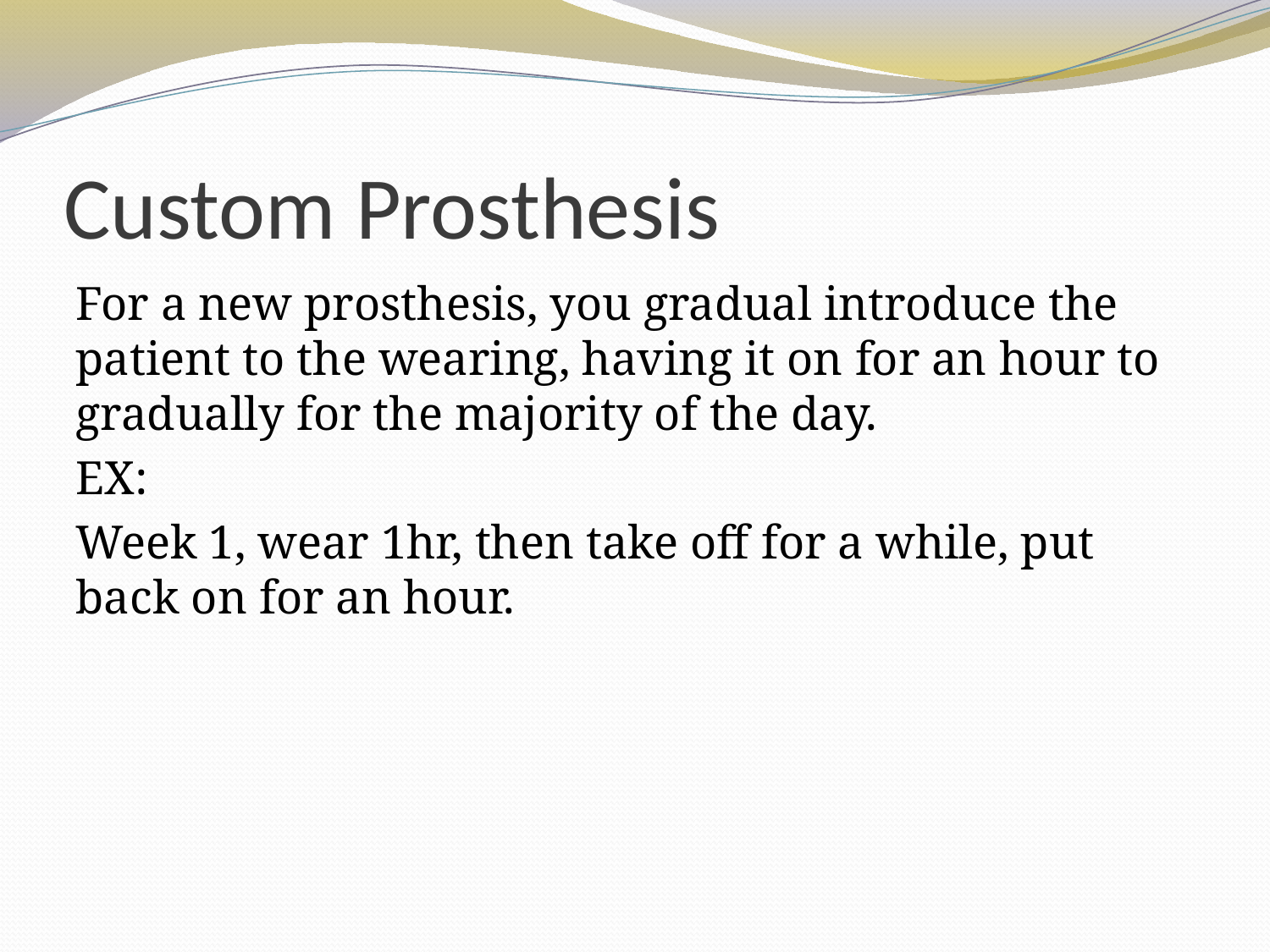

# Custom Prosthesis
For a new prosthesis, you gradual introduce the patient to the wearing, having it on for an hour to gradually for the majority of the day.
EX:
Week 1, wear 1hr, then take off for a while, put back on for an hour.